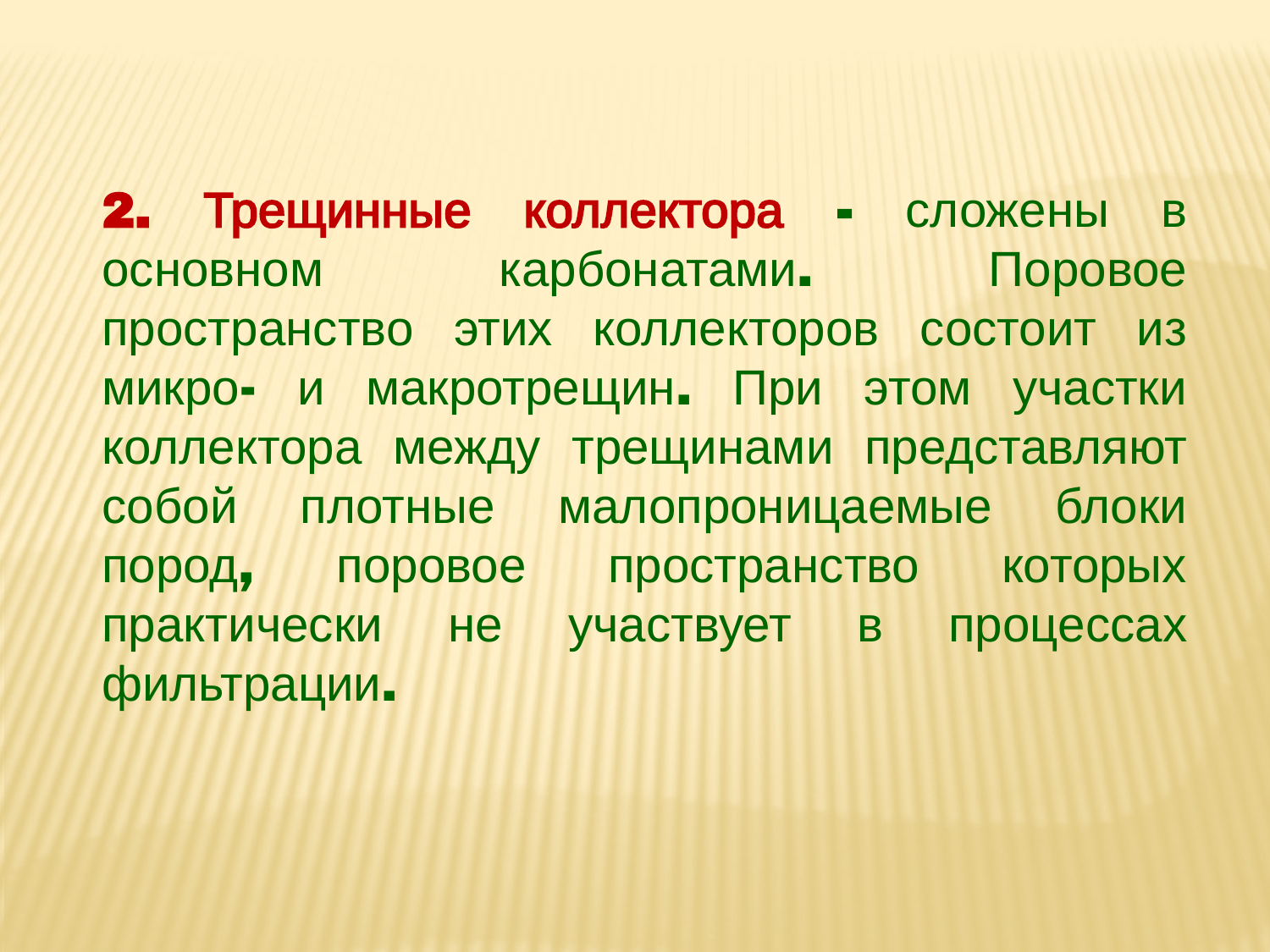

2. Трещинные коллектора - сложены в основном карбонатами. Поровое пространство этих коллекторов состоит из микро- и макротрещин. При этом участки коллектора между трещинами представляют собой плотные малопроницаемые блоки пород, поровое пространство которых практически не участвует в процессах фильтрации.